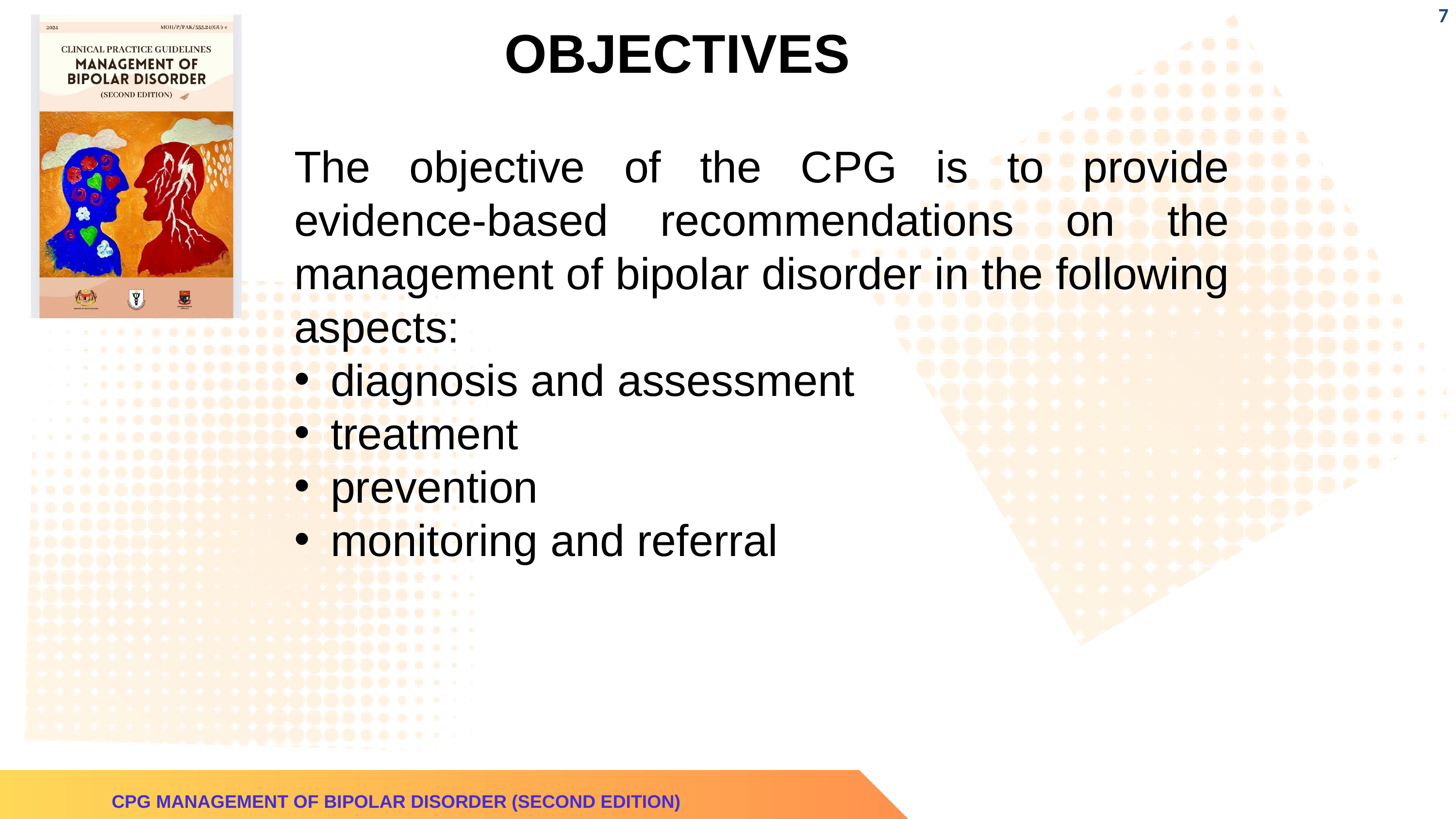

7

OBJECTIVES

The objective of the CPG is to provide evidence-based recommendations on the management of bipolar disorder in the following aspects:
diagnosis and assessment
treatment
prevention
monitoring and referral

CPG MANAGEMENT OF BIPOLAR DISORDER (SECOND EDITION)